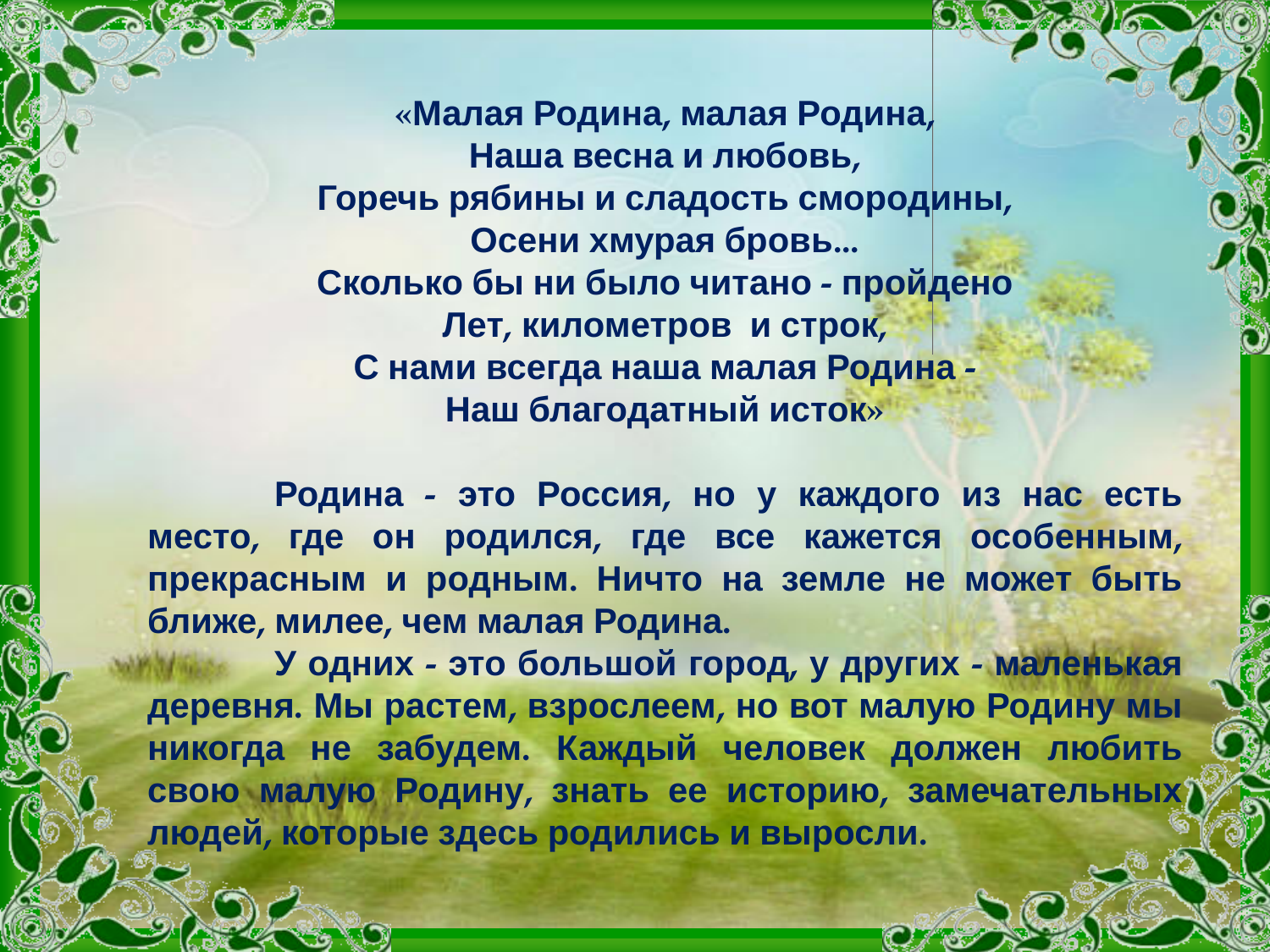

«Малая Родина, малая Родина,
Наша весна и любовь,
Горечь рябины и сладость смородины,
Осени хмурая бровь...
Сколько бы ни было читано - пройдено
Лет, километров  и строк,
С нами всегда наша малая Родина -
Наш благодатный исток»

	Родина - это Россия, но у каждого из нас есть место, где он родился, где все кажется особенным, прекрасным и родным. Ничто на земле не может быть ближе, милее, чем малая Родина.
	У одних - это большой город, у других - маленькая деревня. Мы растем, взрослеем, но вот малую Родину мы никогда не забудем. Каждый человек должен любить свою малую Родину, знать ее историю, замечательных людей, которые здесь родились и выросли.